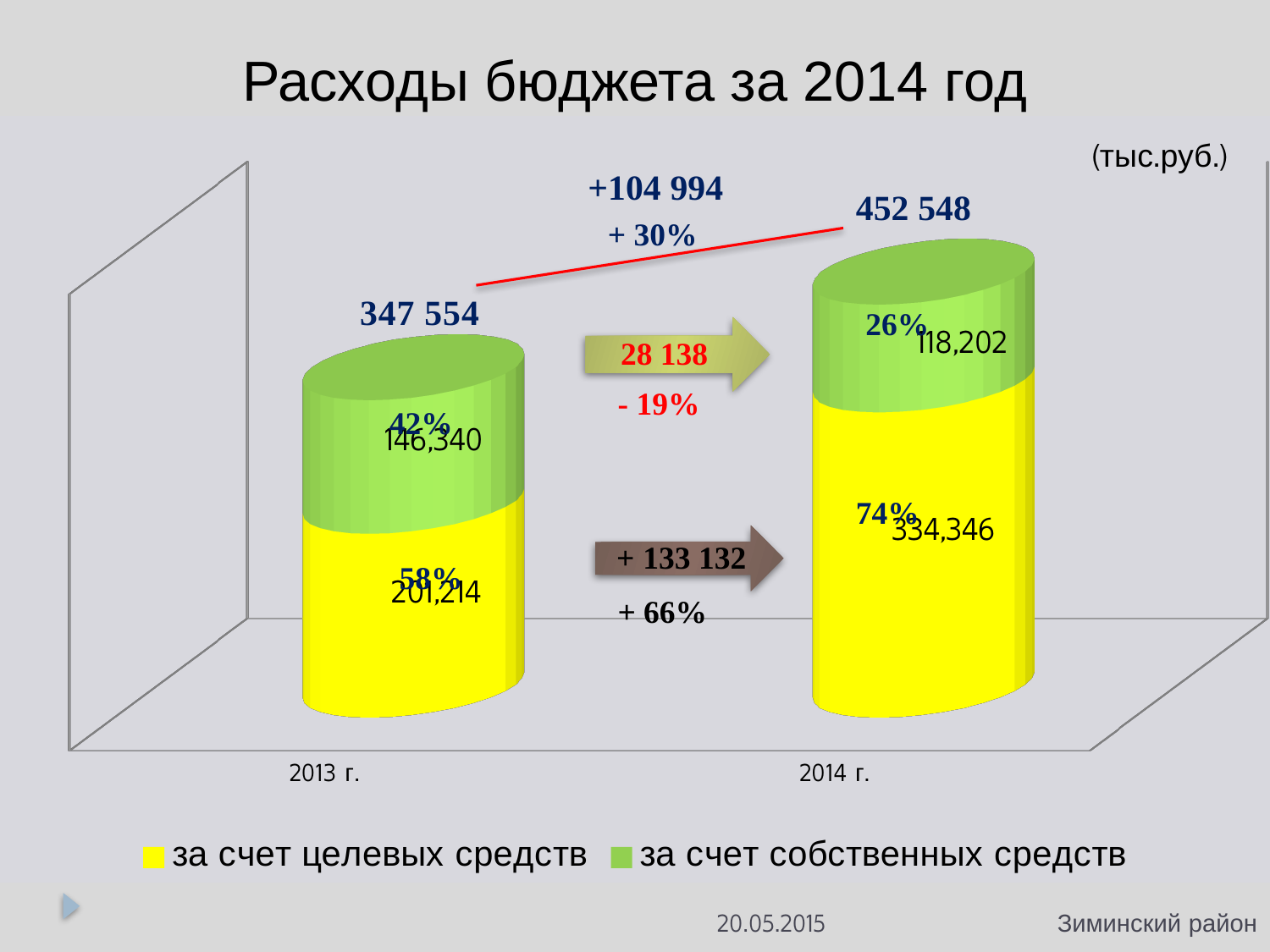

# Расходы бюджета за 2014 год

[unsupported chart]

(тыс.руб.)
+104 994
452 548
+ 30%
26%
- 19%
42%
74%
+ 66%

20.05.2015
Зиминский район